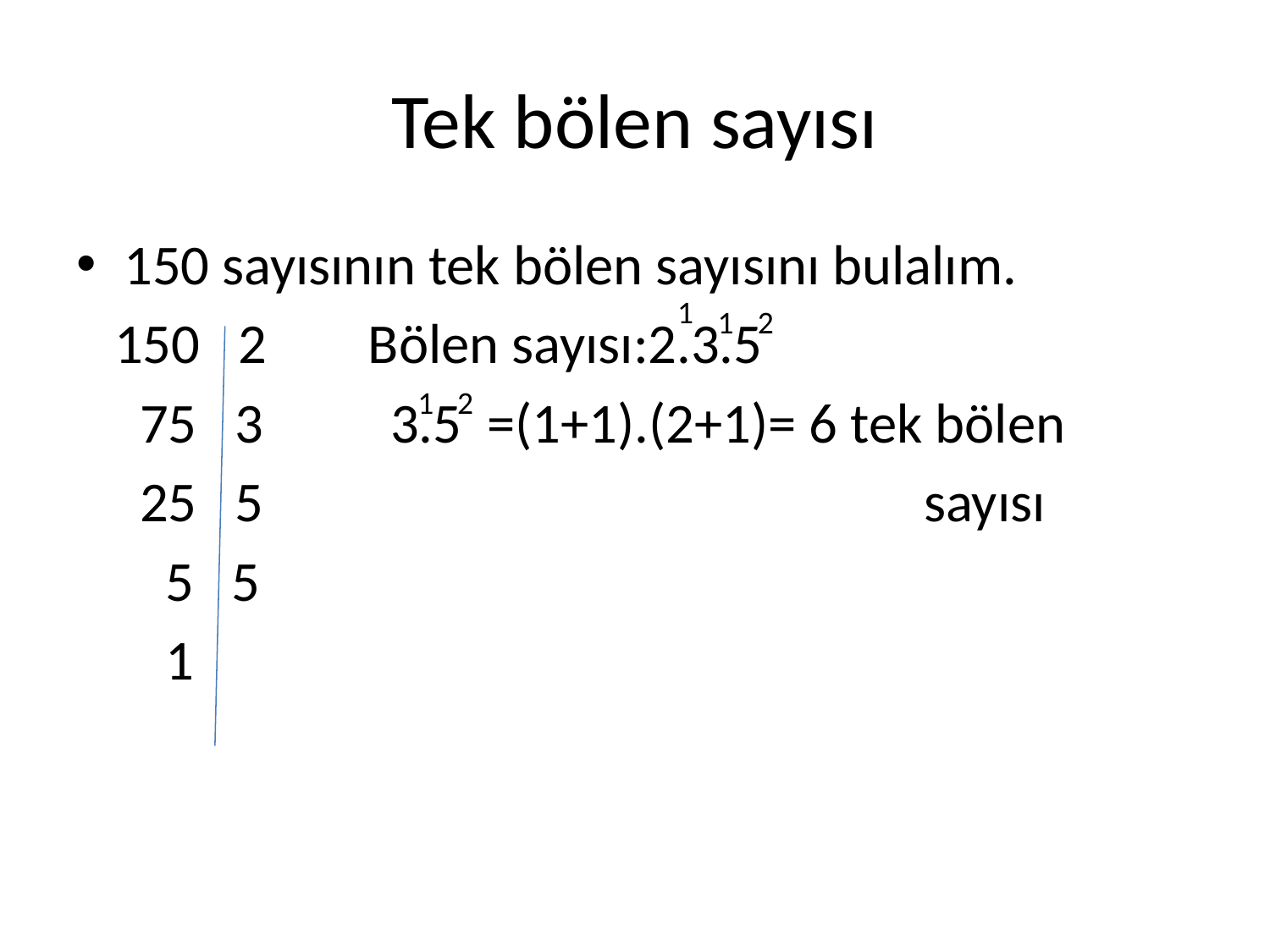

# Tek bölen sayısı
150 sayısının tek bölen sayısını bulalım.
   150   2        Bölen sayısı:2.3.5
     75   3          3.5  =(1+1).(2+1)= 6 tek bölen
     25   5                                                    sayısı
       5   5
       1
1
1
2
1
2